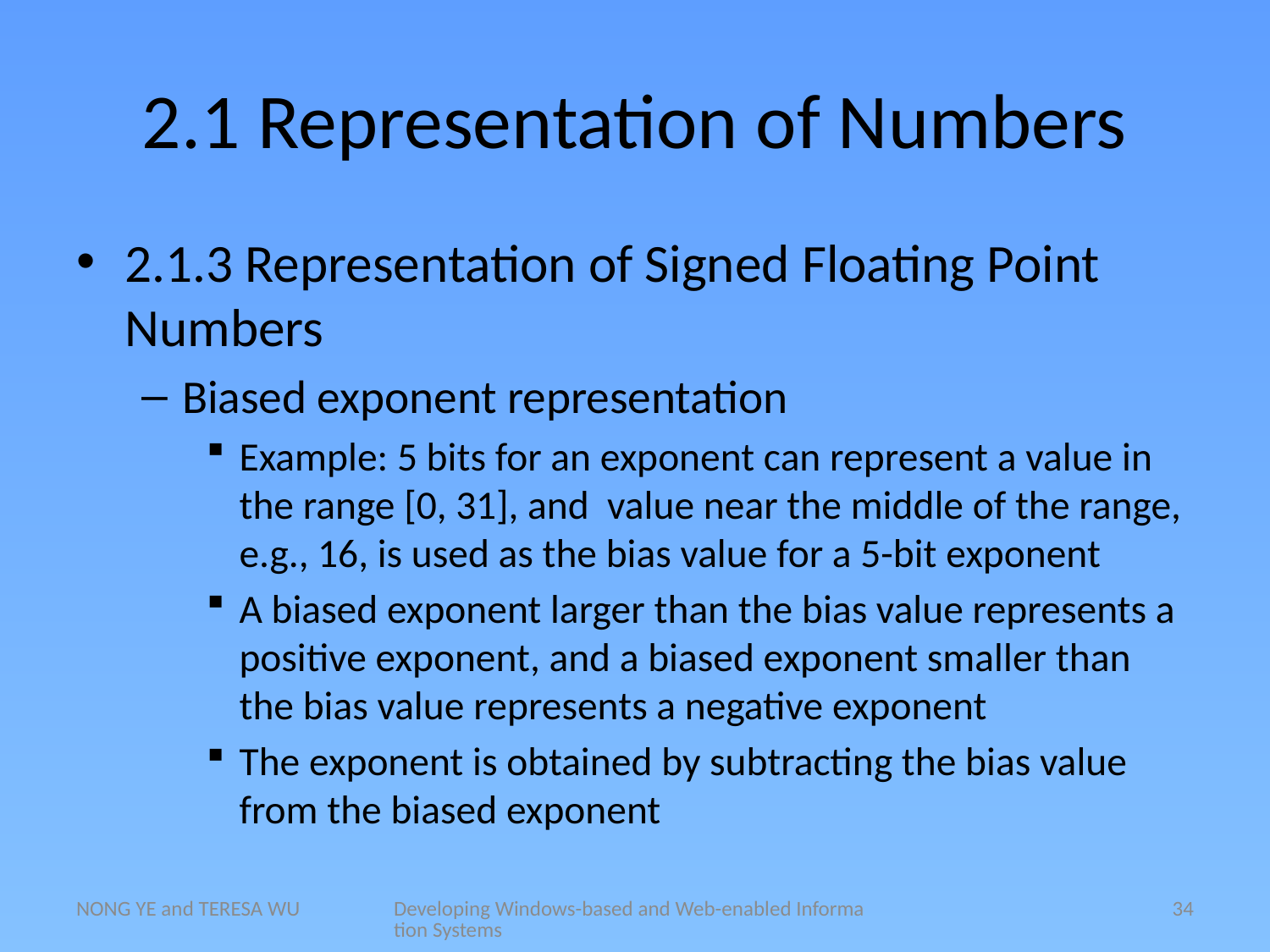

# 2.1 Representation of Numbers
2.1.3 Representation of Signed Floating Point Numbers
Biased exponent representation
Example: 5 bits for an exponent can represent a value in the range [0, 31], and  value near the middle of the range, e.g., 16, is used as the bias value for a 5-bit exponent
A biased exponent larger than the bias value represents a positive exponent, and a biased exponent smaller than the bias value represents a negative exponent
The exponent is obtained by subtracting the bias value from the biased exponent
NONG YE and TERESA WU
Developing Windows-based and Web-enabled Information Systems
34